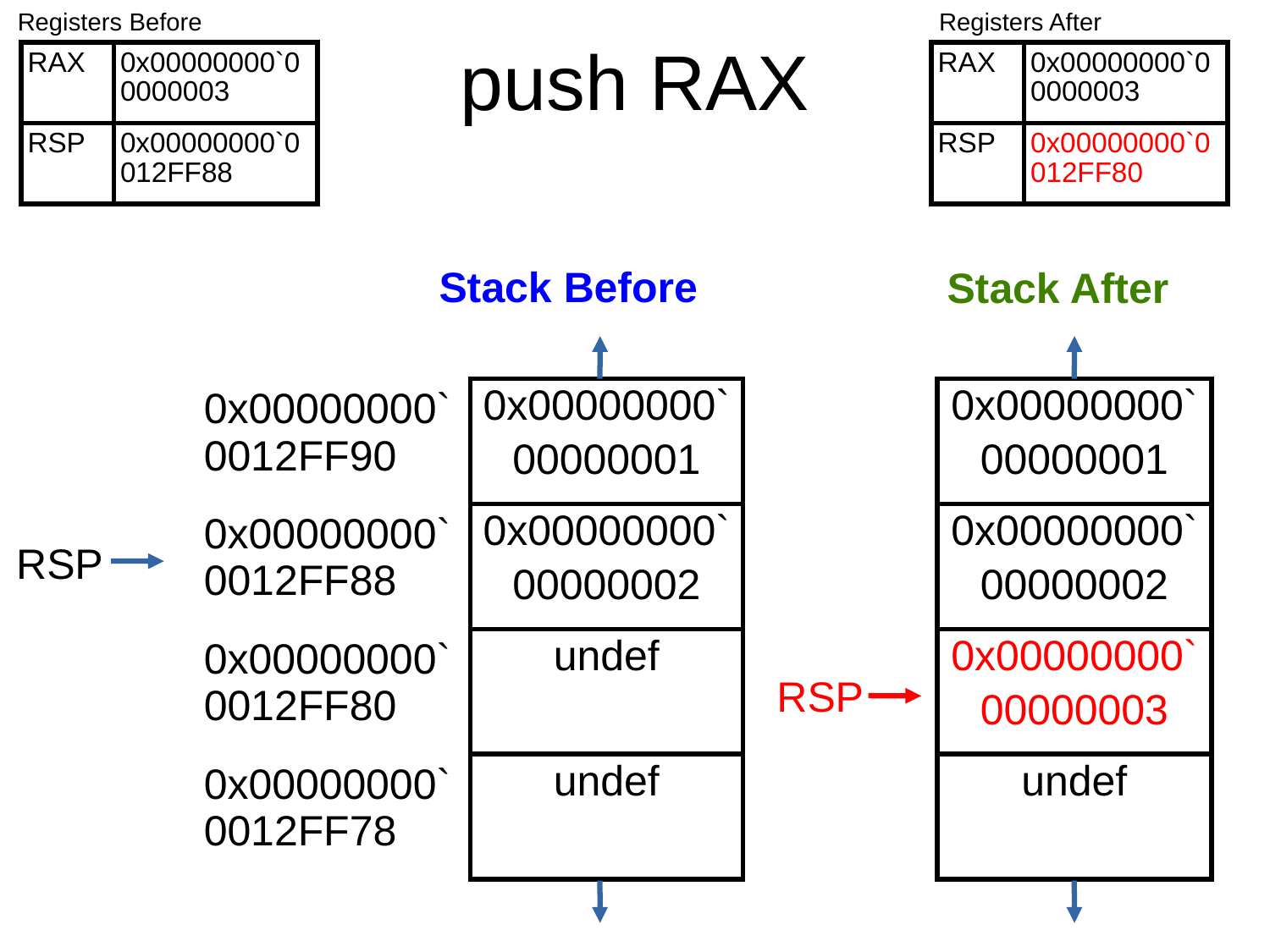

Registers Before
Registers After
push RAX
| RAX | 0x00000000`00000003 |
| --- | --- |
| RSP | 0x00000000`0012FF88 |
| RAX | 0x00000000`00000003 |
| --- | --- |
| RSP | 0x00000000`0012FF80 |
Stack Before
Stack After

| 0x00000000`0012FF90 | 0x00000000` 00000001 |
| --- | --- |
| 0x00000000`0012FF88 | 0x00000000` 00000002 |
| 0x00000000`0012FF80 | undef |
| 0x00000000`0012FF78 | undef |
| 0x00000000` 00000001 |
| --- |
| 0x00000000` 00000002 |
| 0x00000000` 00000003 |
| undef |
RSP

RSP